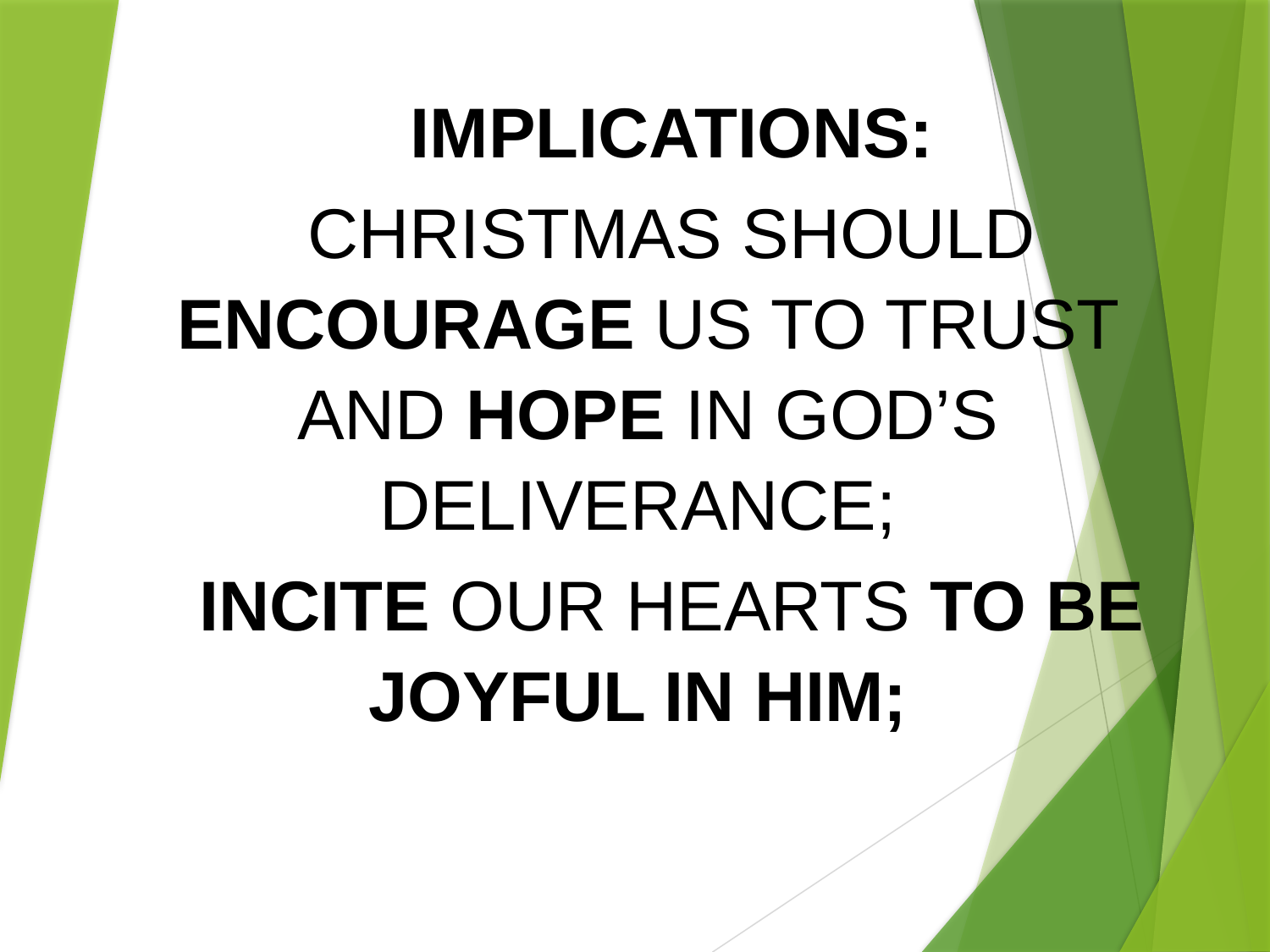

IMPLICATIONS:
CHRISTMAS SHOULD ENCOURAGE US TO TRUST AND HOPE IN GOD’S DELIVERANCE;
INCITE OUR HEARTS TO BE JOYFUL IN HIM;